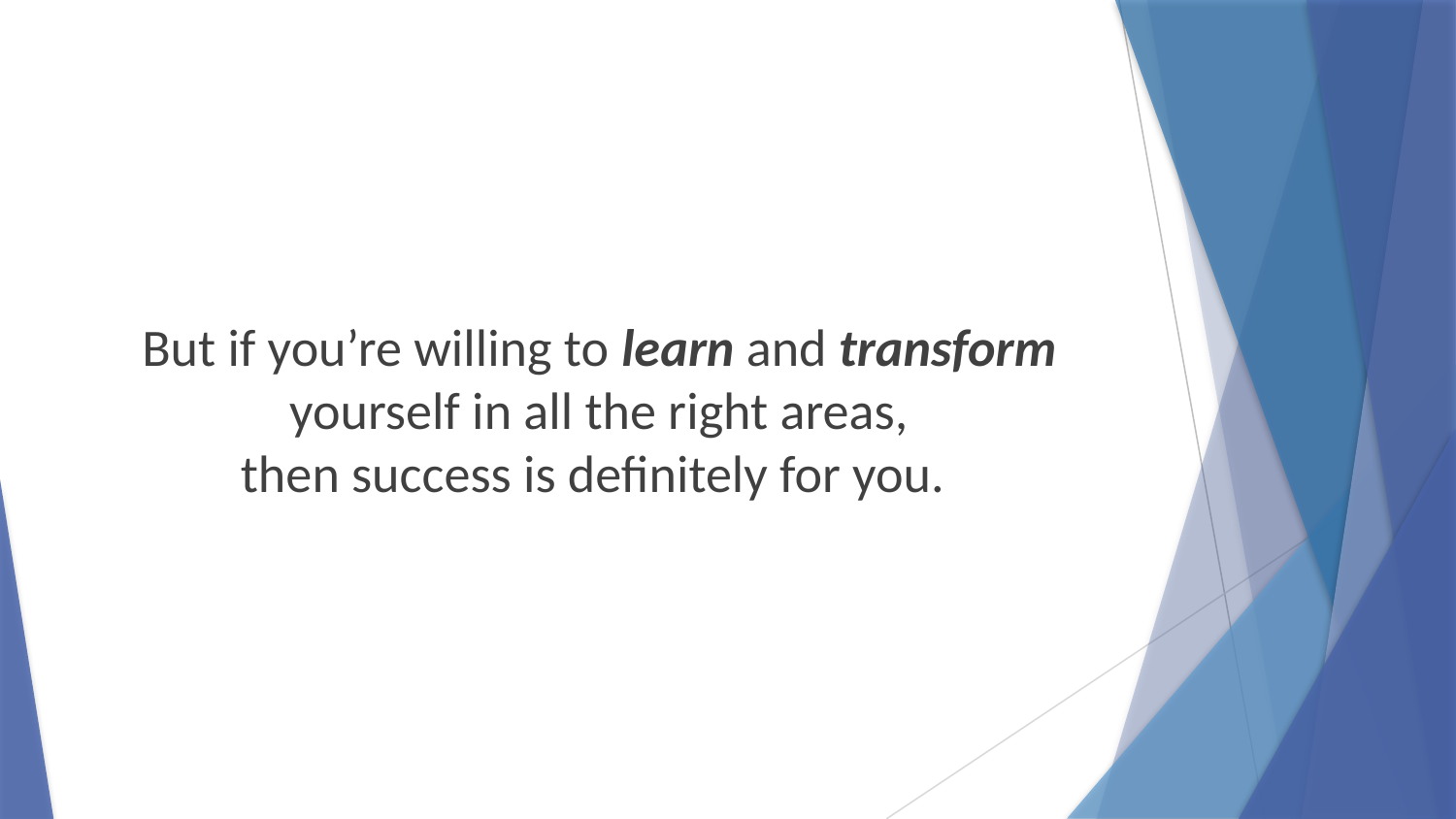

But if you’re willing to learn and transform yourself in all the right areas,
then success is definitely for you.